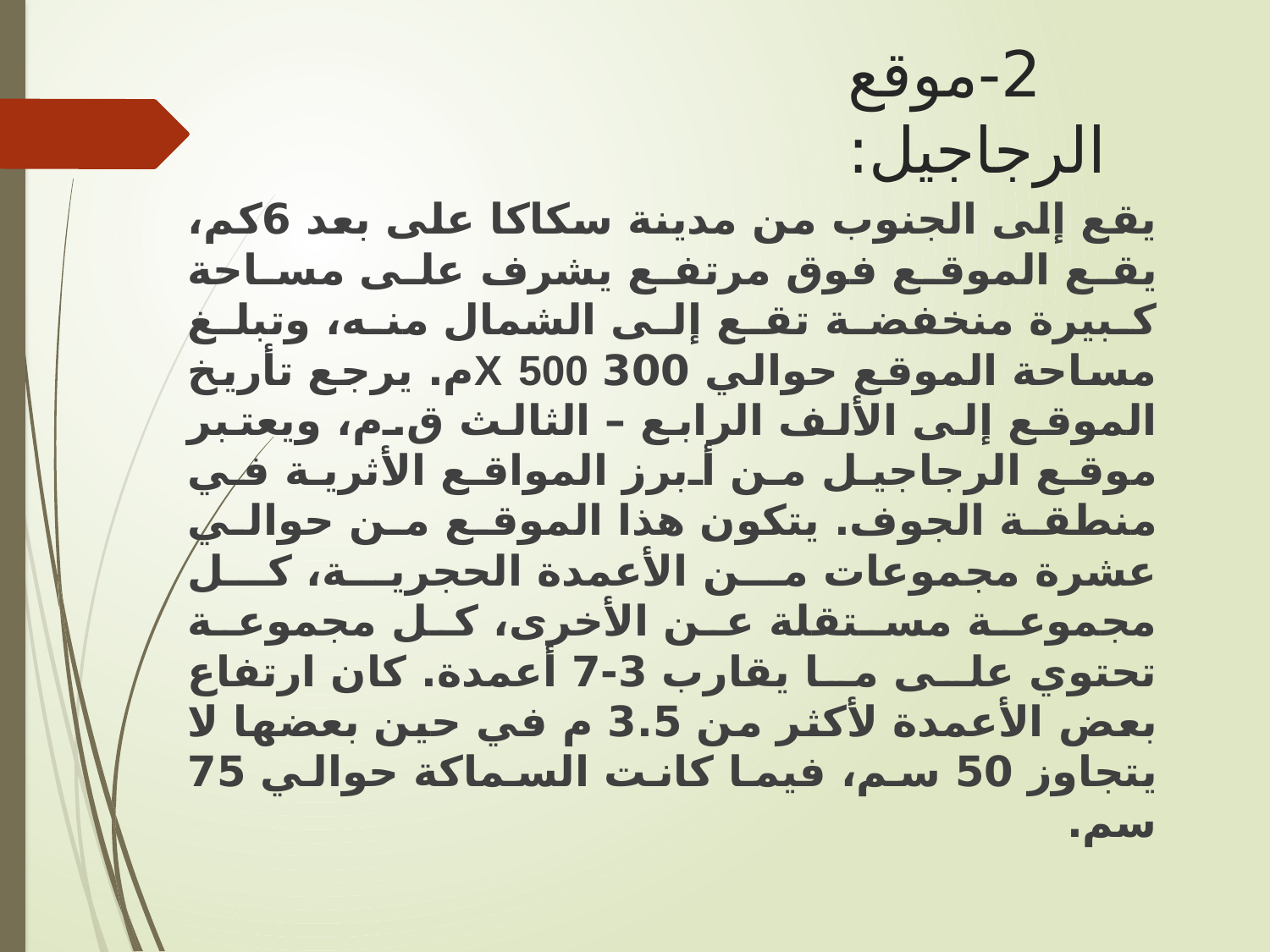

# 2-موقع الرجاجيل:
		يقع إلى الجنوب من مدينة سكاكا على بعد 6كم، يقع الموقع فوق مرتفع يشرف على مساحة كبيرة منخفضة تقع إلى الشمال منه، وتبلغ مساحة الموقع حوالي 300 X 500م. يرجع تأريخ الموقع إلى الألف الرابع – الثالث ق.م، ويعتبر موقع الرجاجيل من أبرز المواقع الأثرية في منطقة الجوف. يتكون هذا الموقع من حوالي عشرة مجموعات من الأعمدة الحجرية، كل مجموعة مستقلة عن الأخرى، كل مجموعة تحتوي على ما يقارب 3-7 أعمدة. كان ارتفاع بعض الأعمدة لأكثر من 3.5 م في حين بعضها لا يتجاوز 50 سم، فيما كانت السماكة حوالي 75 سم.